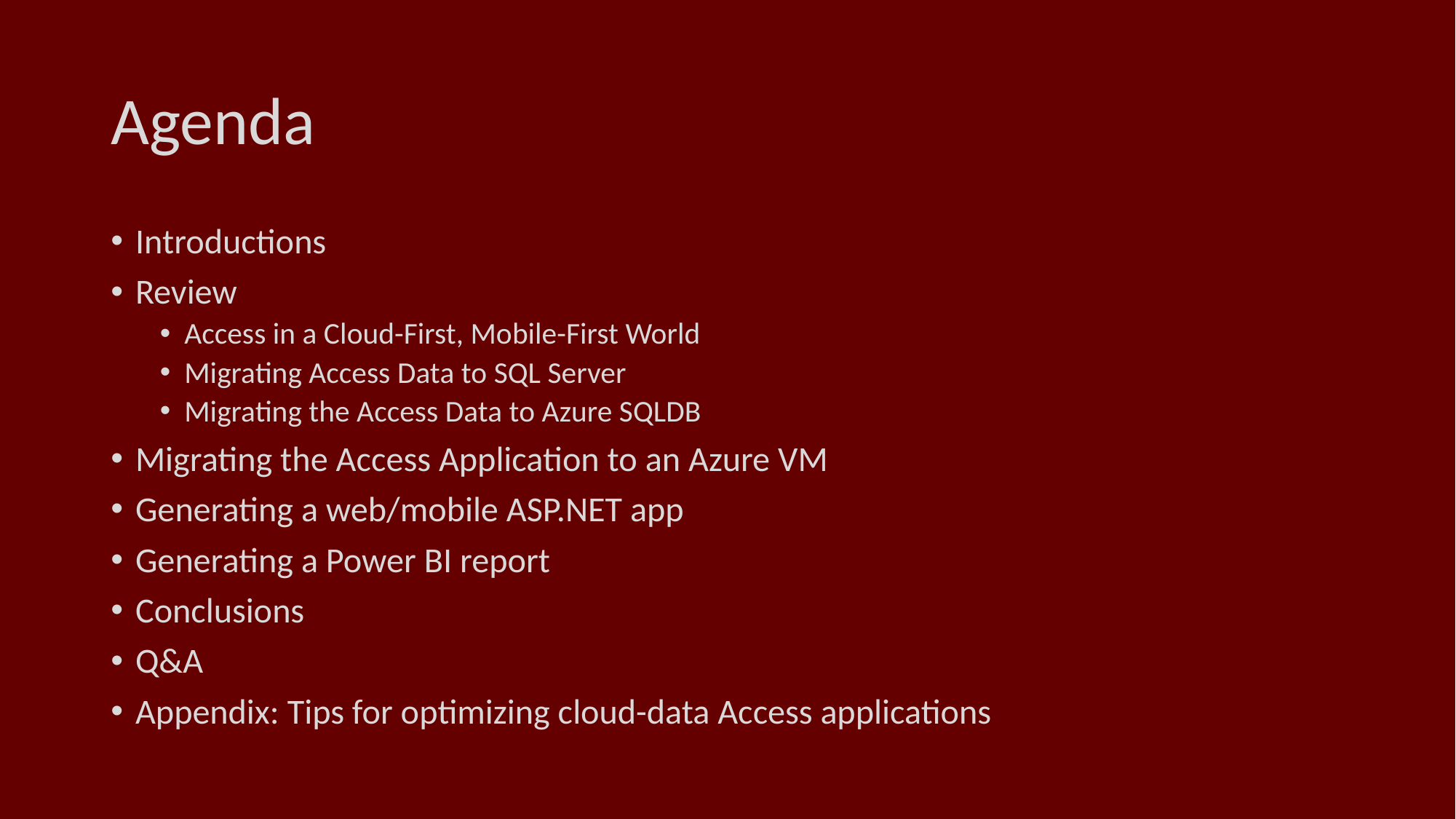

# Agenda
Introductions
Review
Access in a Cloud-First, Mobile-First World
Migrating Access Data to SQL Server
Migrating the Access Data to Azure SQLDB
Migrating the Access Application to an Azure VM
Generating a web/mobile ASP.NET app
Generating a Power BI report
Conclusions
Q&A
Appendix: Tips for optimizing cloud-data Access applications